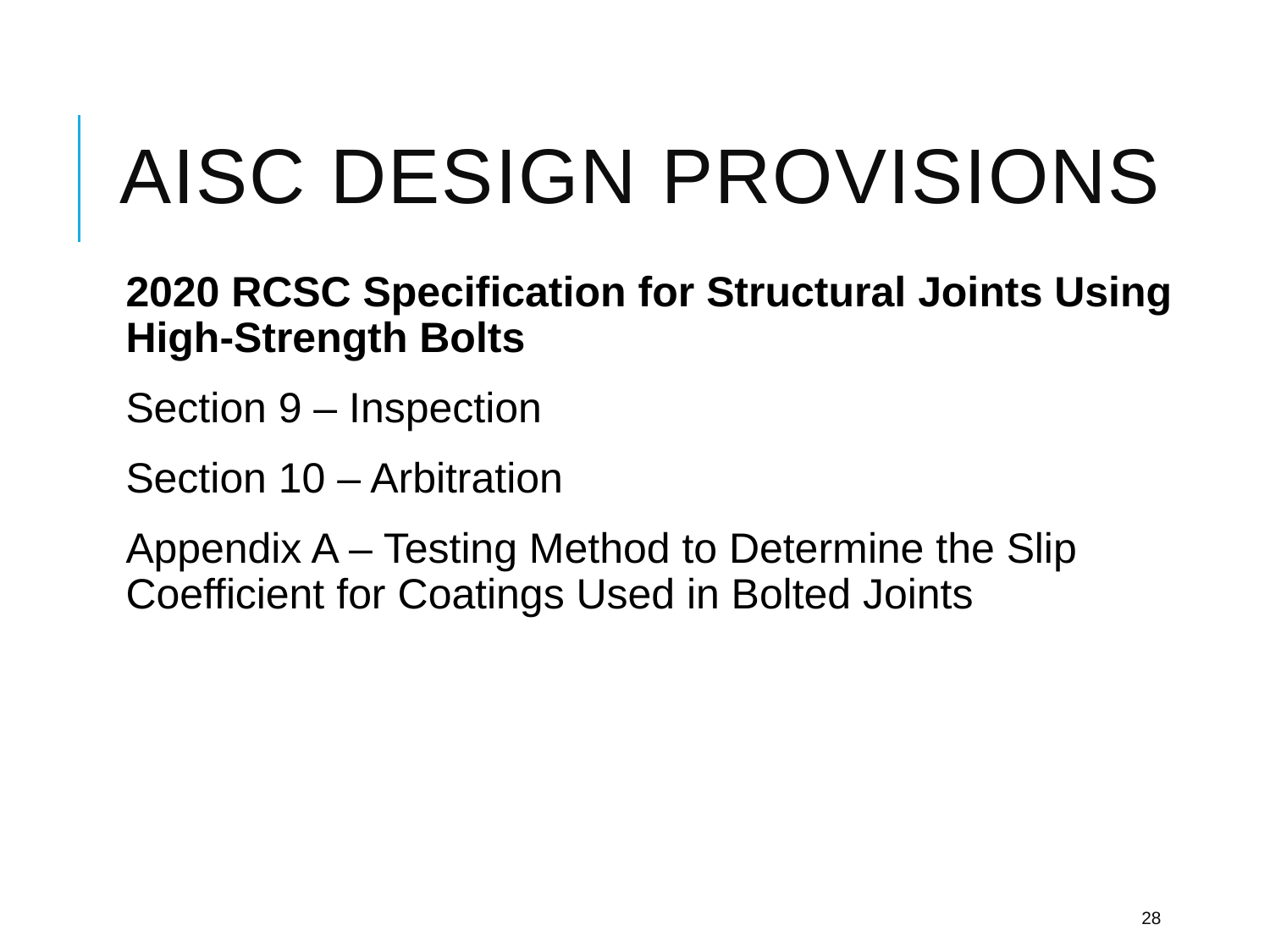

# AISC Design Provisions
2020 RCSC Specification for Structural Joints Using High-Strength Bolts
Section 9 – Inspection
Section 10 – Arbitration
Appendix A – Testing Method to Determine the Slip Coefficient for Coatings Used in Bolted Joints
28